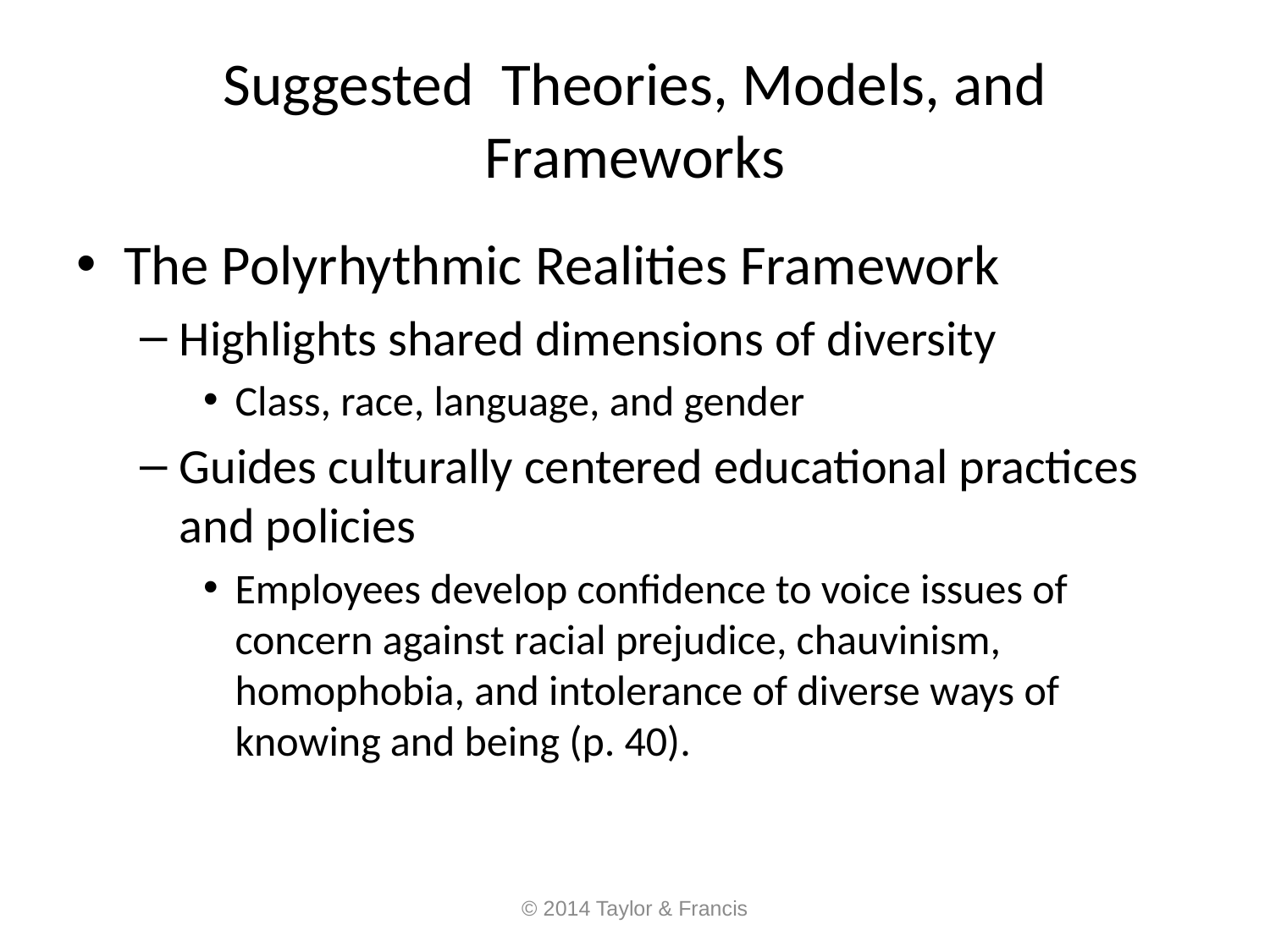

# Suggested  Theories, Models, and Frameworks
The Polyrhythmic Realities Framework
Highlights shared dimensions of diversity
Class, race, language, and gender
Guides culturally centered educational practices and policies
Employees develop confidence to voice issues of concern against racial prejudice, chauvinism, homophobia, and intolerance of diverse ways of knowing and being (p. 40).
© 2014 Taylor & Francis